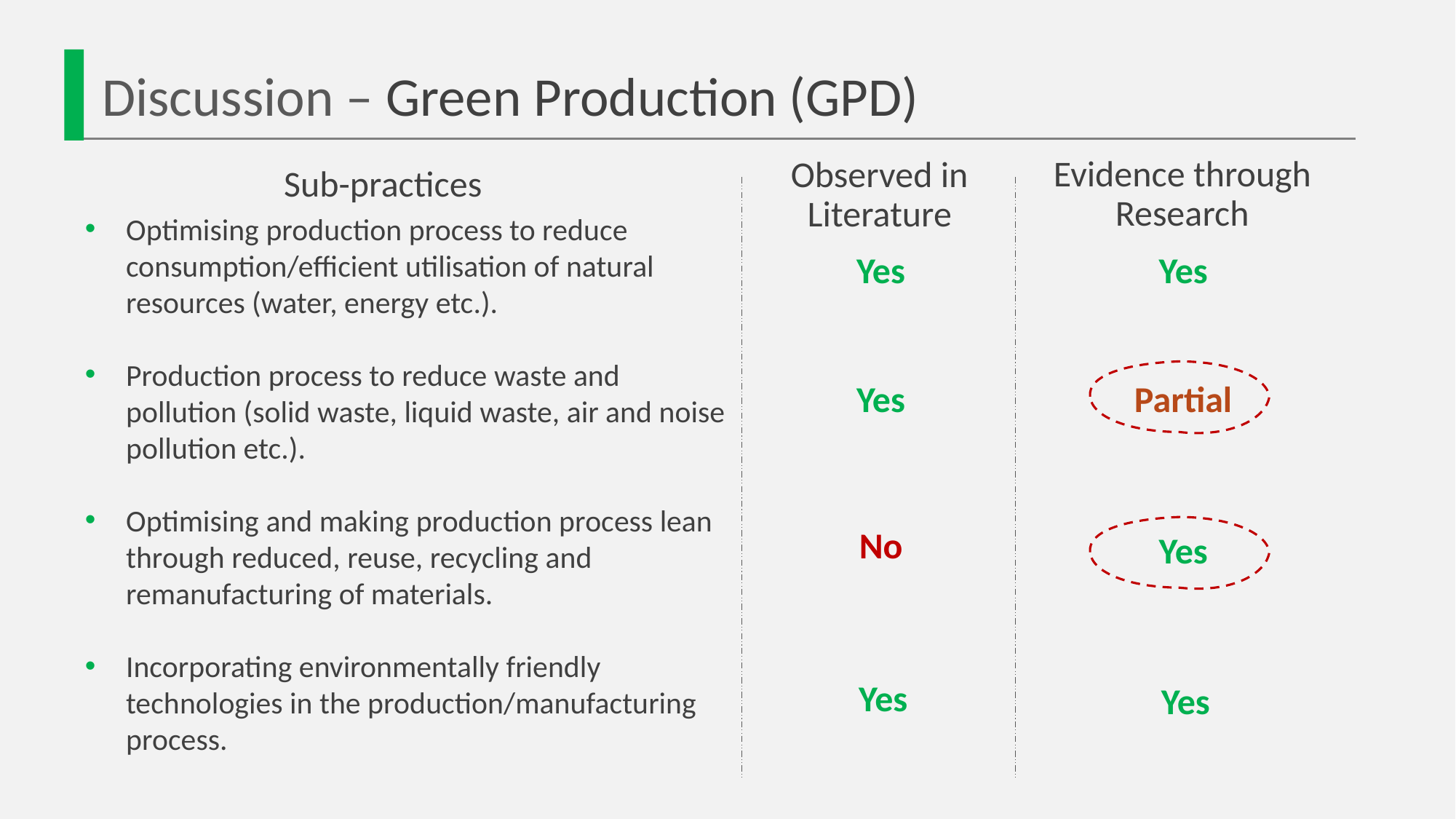

Discussion – Green Production (GPD)

Sub-practices
Observed in Literature
Evidence through Research
Optimising production process to reduce consumption/efficient utilisation of natural resources (water, energy etc.).

Production process to reduce waste and pollution (solid waste, liquid waste, air and noise pollution etc.).

Optimising and making production process lean through reduced, reuse, recycling and remanufacturing of materials.

Incorporating environmentally friendly technologies in the production/manufacturing process.
Yes
Yes

Yes
Partial
No

Yes
Yes
Yes